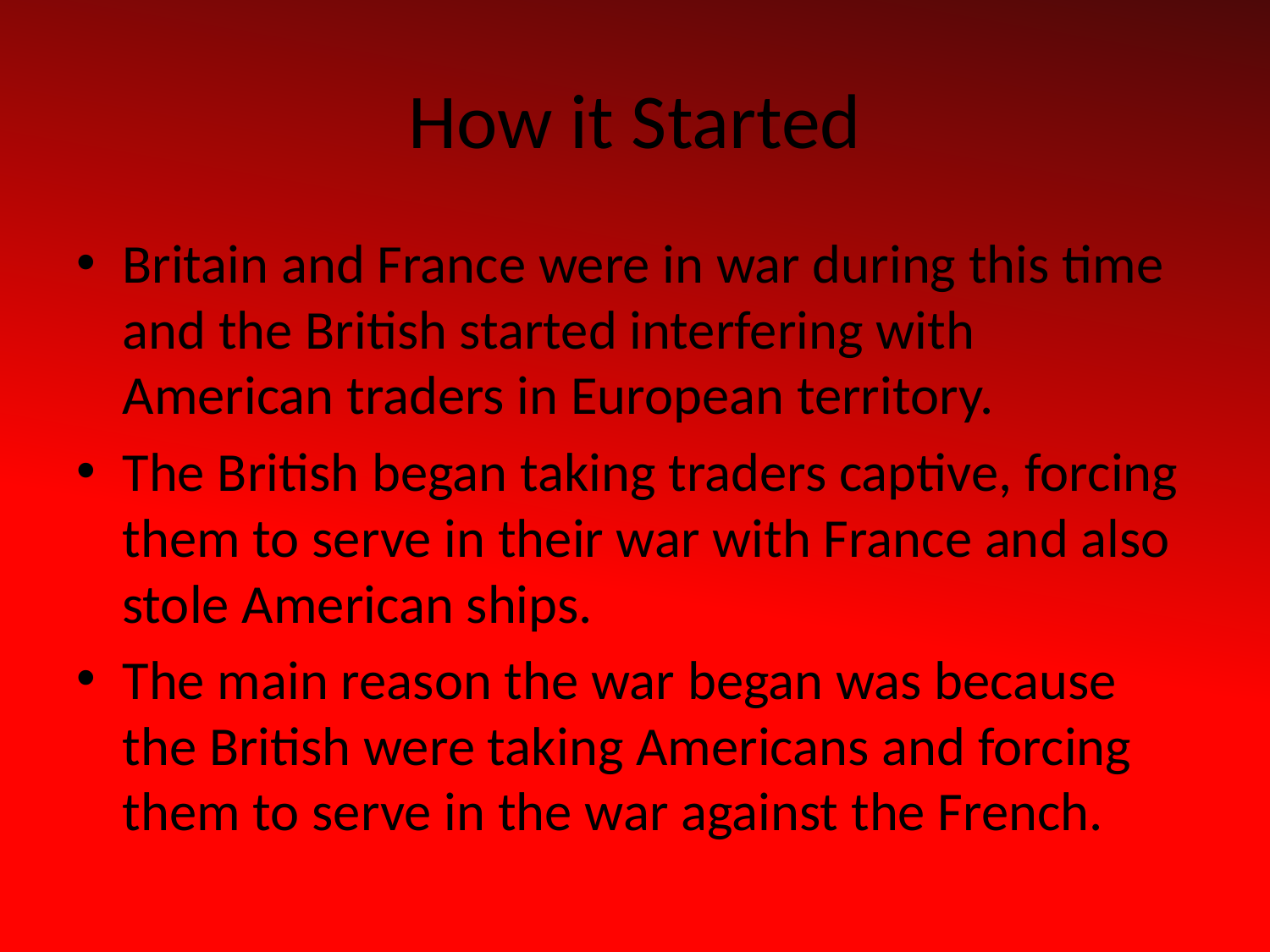

# How it Started
Britain and France were in war during this time and the British started interfering with American traders in European territory.
The British began taking traders captive, forcing them to serve in their war with France and also stole American ships.
The main reason the war began was because the British were taking Americans and forcing them to serve in the war against the French.